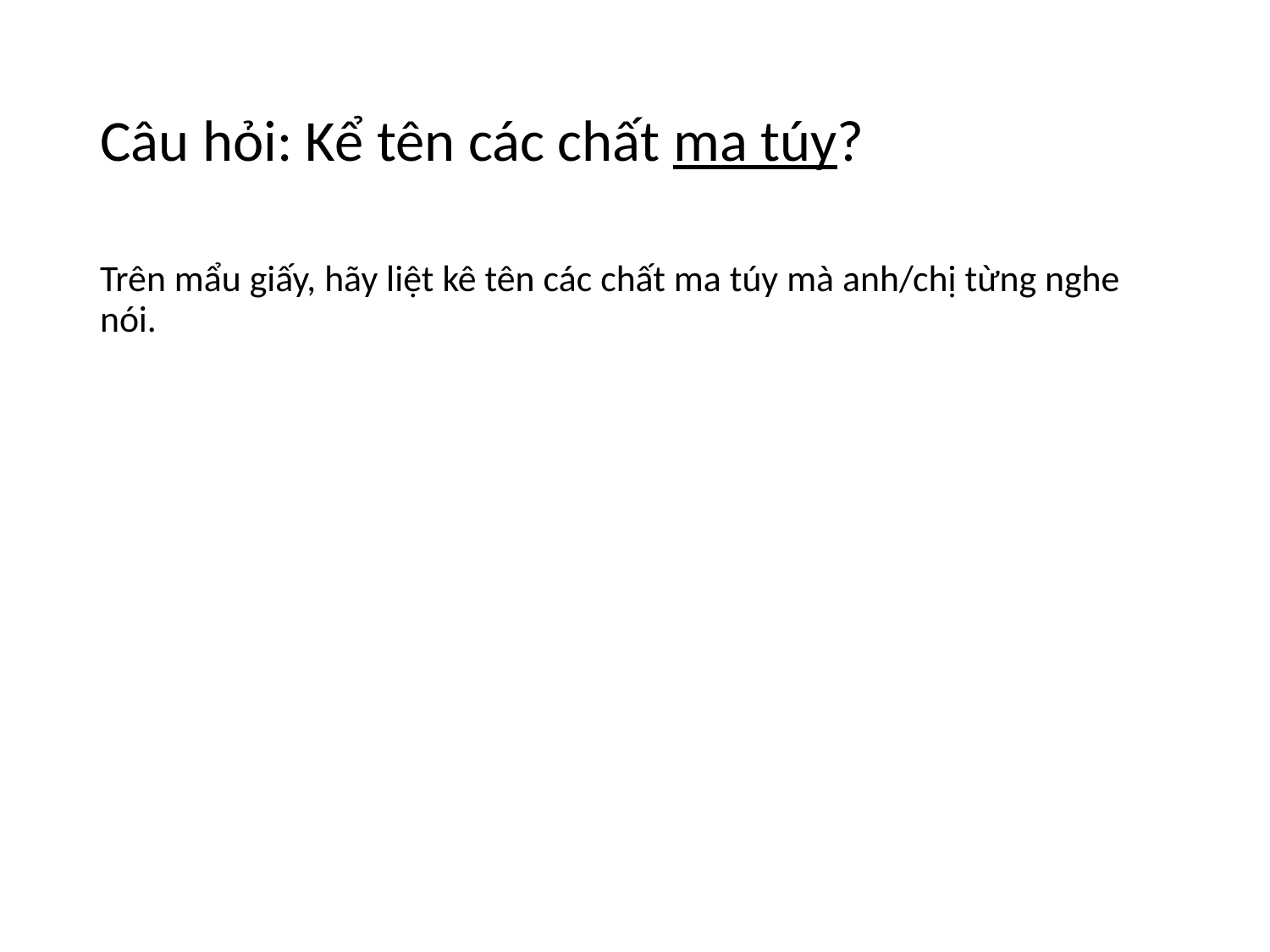

# Câu hỏi: Kể tên các chất ma túy?
Trên mẩu giấy, hãy liệt kê tên các chất ma túy mà anh/chị từng nghe nói.